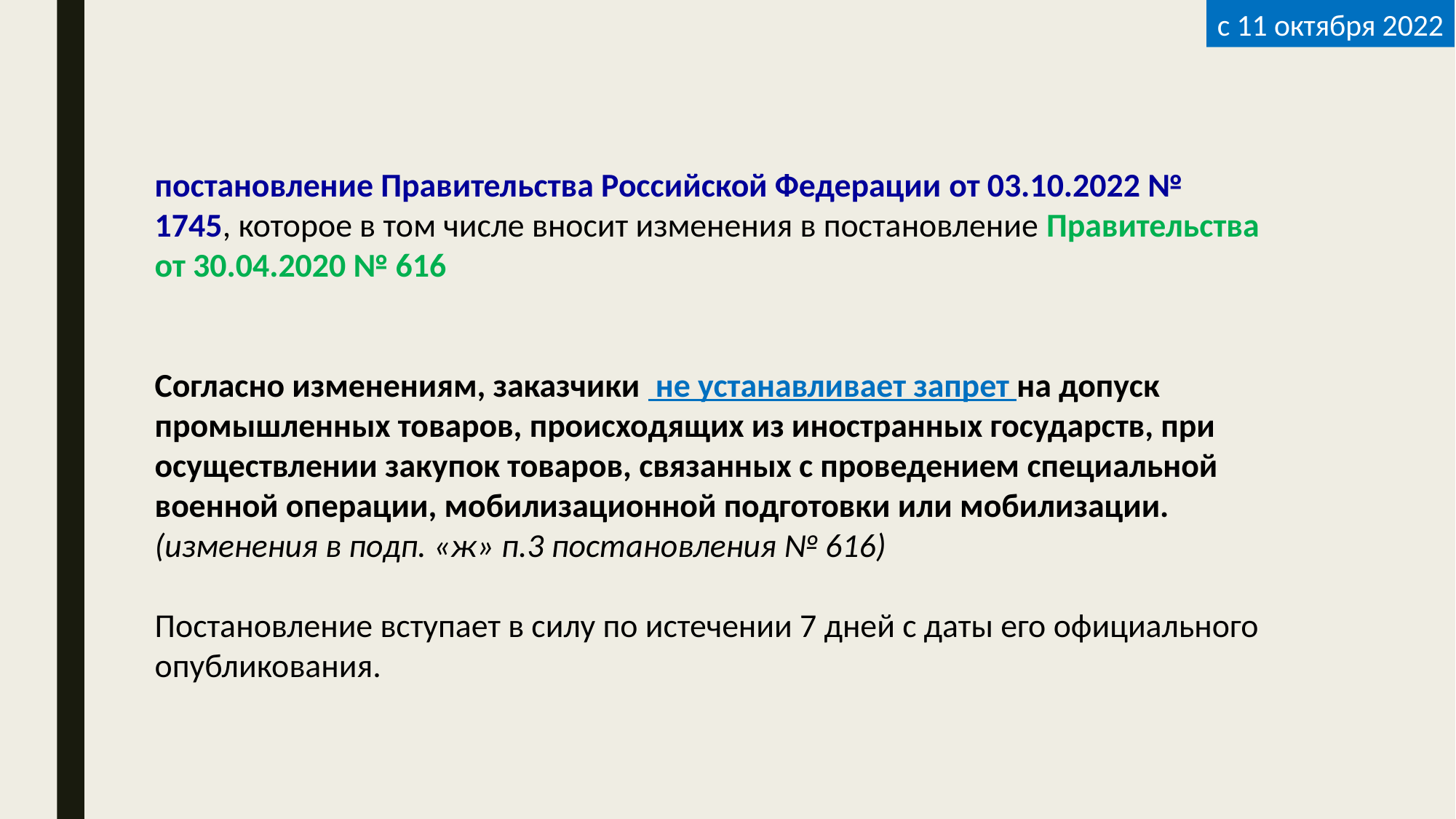

с 11 октября 2022
постановление Правительства Российской Федерации от 03.10.2022 № 1745, которое в том числе вносит изменения в постановление Правительства от 30.04.2020 № 616

Согласно изменениям, заказчики  не устанавливает запрет на допуск промышленных товаров, происходящих из иностранных государств, при осуществлении закупок товаров, связанных с проведением специальной военной операции, мобилизационной подготовки или мобилизации.
(изменения в подп. «ж» п.3 постановления № 616)

Постановление вступает в силу по истечении 7 дней с даты его официального опубликования.